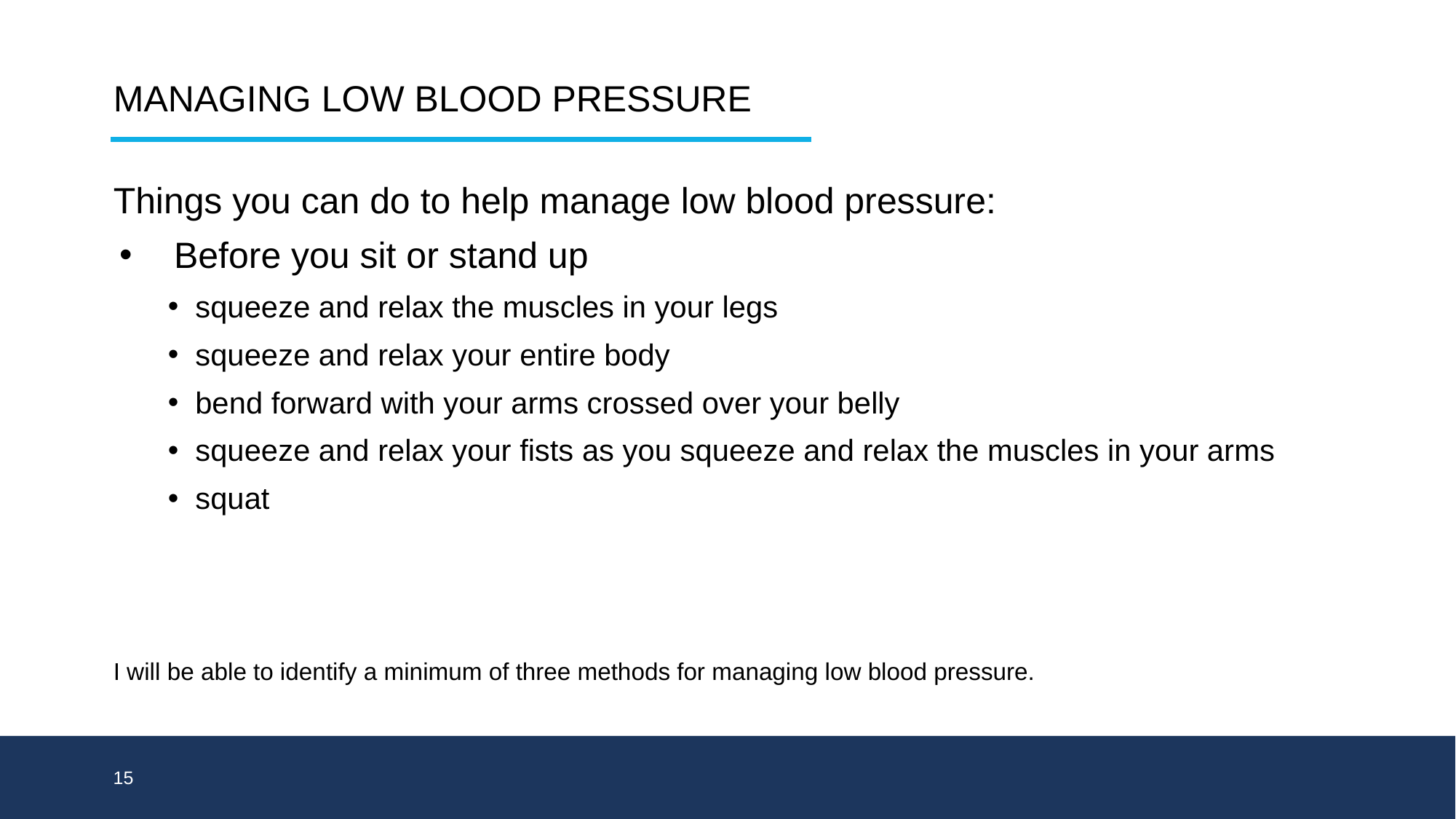

# Managing Low Blood Pressure
Things you can do to help manage low blood pressure:
Before you sit or stand up
squeeze and relax the muscles in your legs
squeeze and relax your entire body
bend forward with your arms crossed over your belly
squeeze and relax your fists as you squeeze and relax the muscles in your arms
squat

I will be able to identify a minimum of three methods for managing low blood pressure.